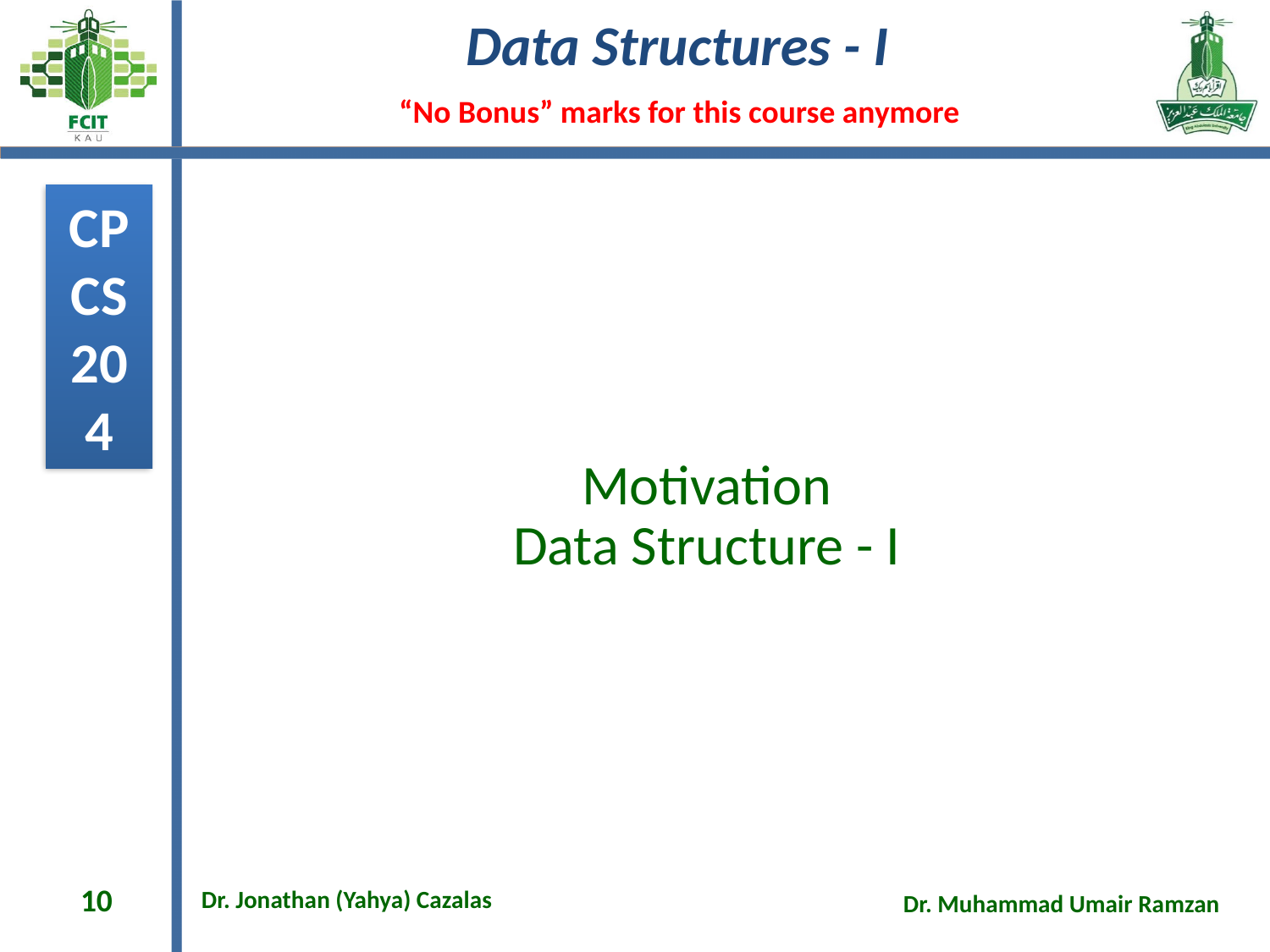

# Motivation Data Structure - I
10